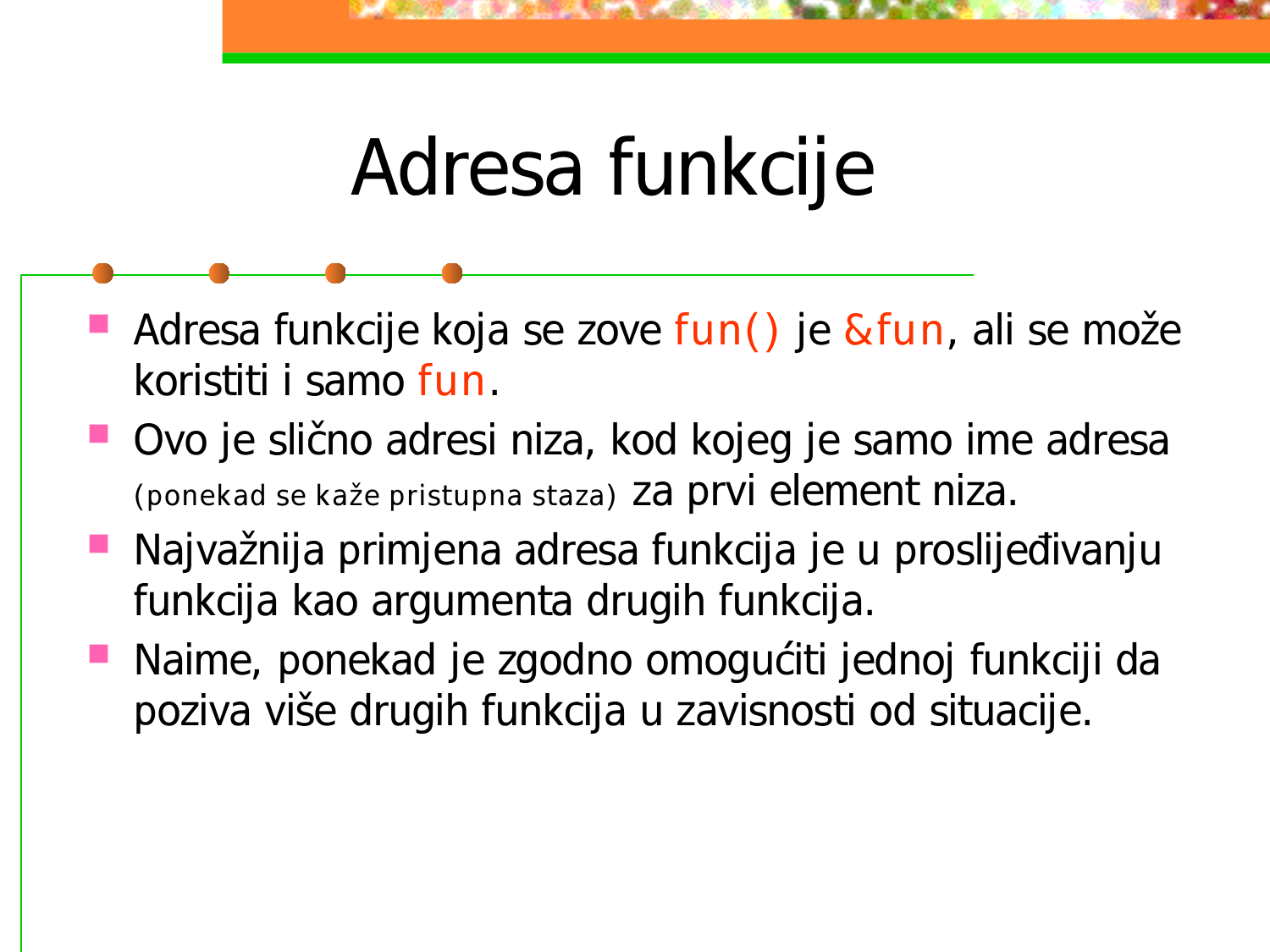

# Adresa funkcije
Adresa funkcije koja se zove fun() je &fun, ali se može koristiti i samo fun.
Ovo je slično adresi niza, kod kojeg je samo ime adresa (ponekad se kaže pristupna staza) za prvi element niza.
Najvažnija primjena adresa funkcija je u proslijeđivanju funkcija kao argumenta drugih funkcija.
Naime, ponekad je zgodno omogućiti jednoj funkciji da poziva više drugih funkcija u zavisnosti od situacije.